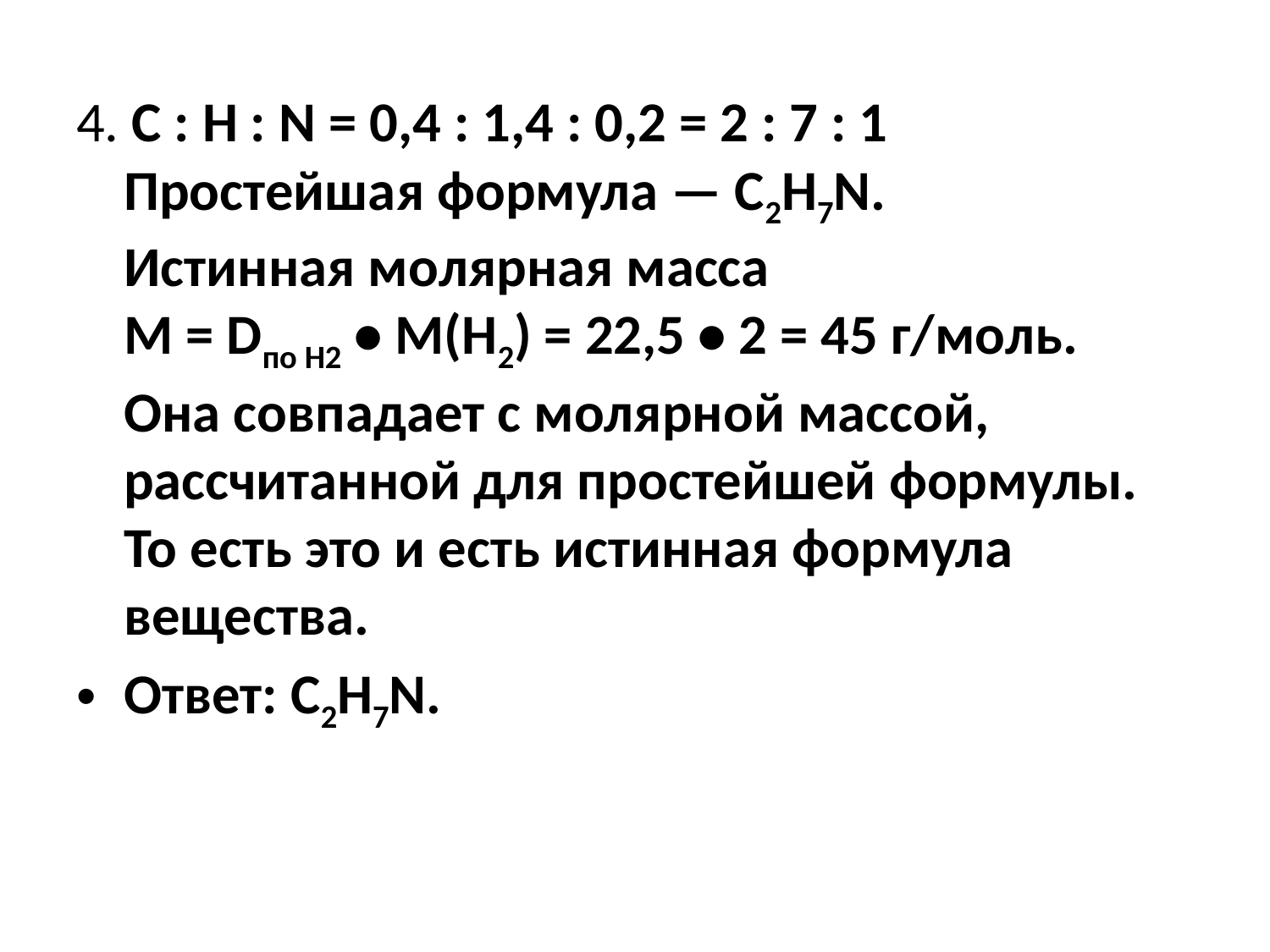

4. C : H : N = 0,4 : 1,4 : 0,2 = 2 : 7 : 1
Простейшая формула — С2Н7N.
Истинная молярная масса
М = Dпо Н2 • М(Н2) = 22,5 • 2 = 45 г/моль.
Она совпадает с молярной массой, рассчитанной для простейшей формулы. То есть это и есть истинная формула вещества.
Ответ: С2Н7N.